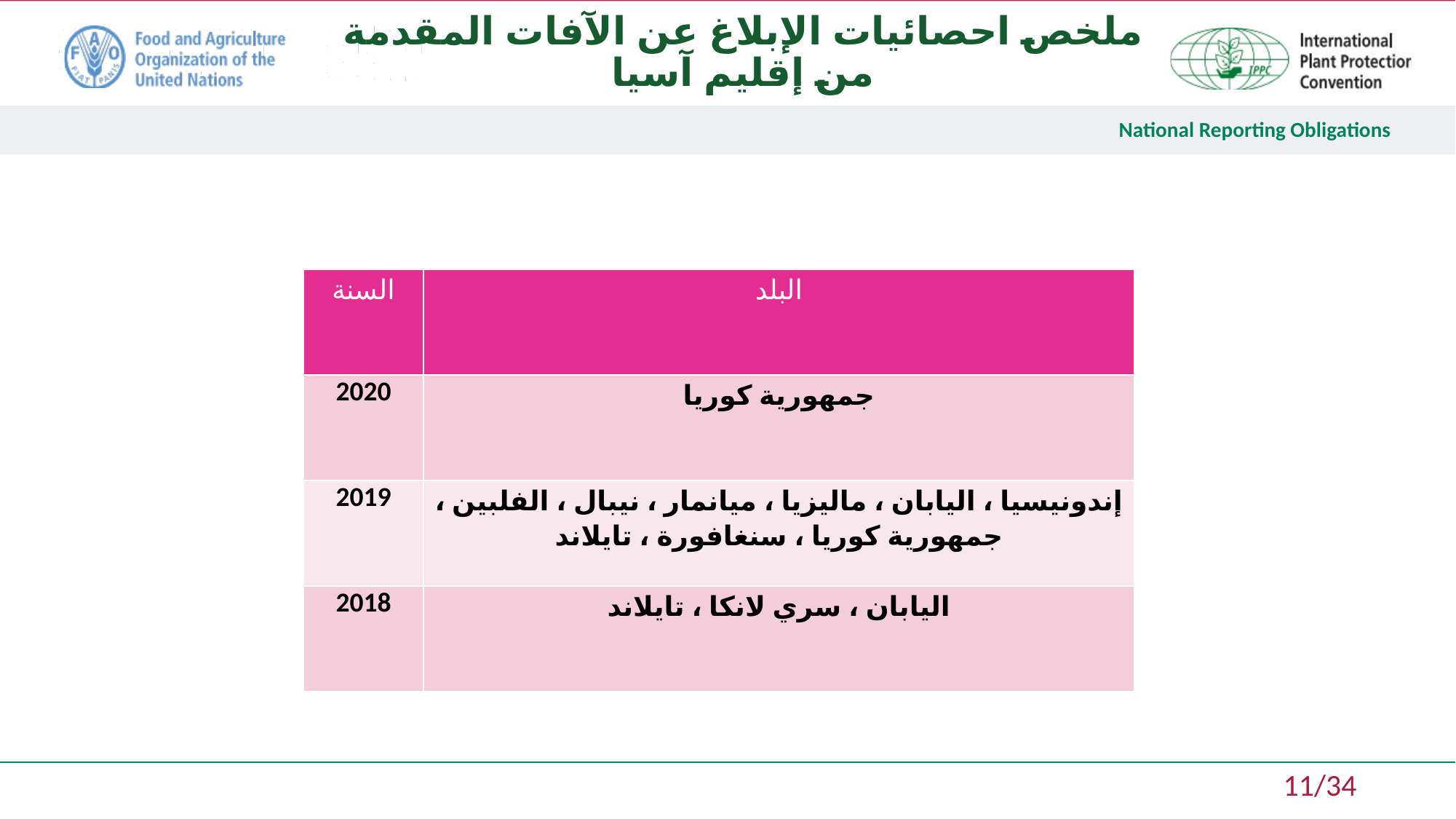

ملخص احصائيات الإبلاغ عن الآفات المقدمة من إقليم آسيا
| السنة | البلد |
| --- | --- |
| 2020 | جمهورية كوريا |
| 2019 | إندونيسيا ، اليابان ، ماليزيا ، ميانمار ، نيبال ، الفلبين ، جمهورية كوريا ، سنغافورة ، تايلاند |
| 2018 | اليابان ، سري لانكا ، تايلاند |